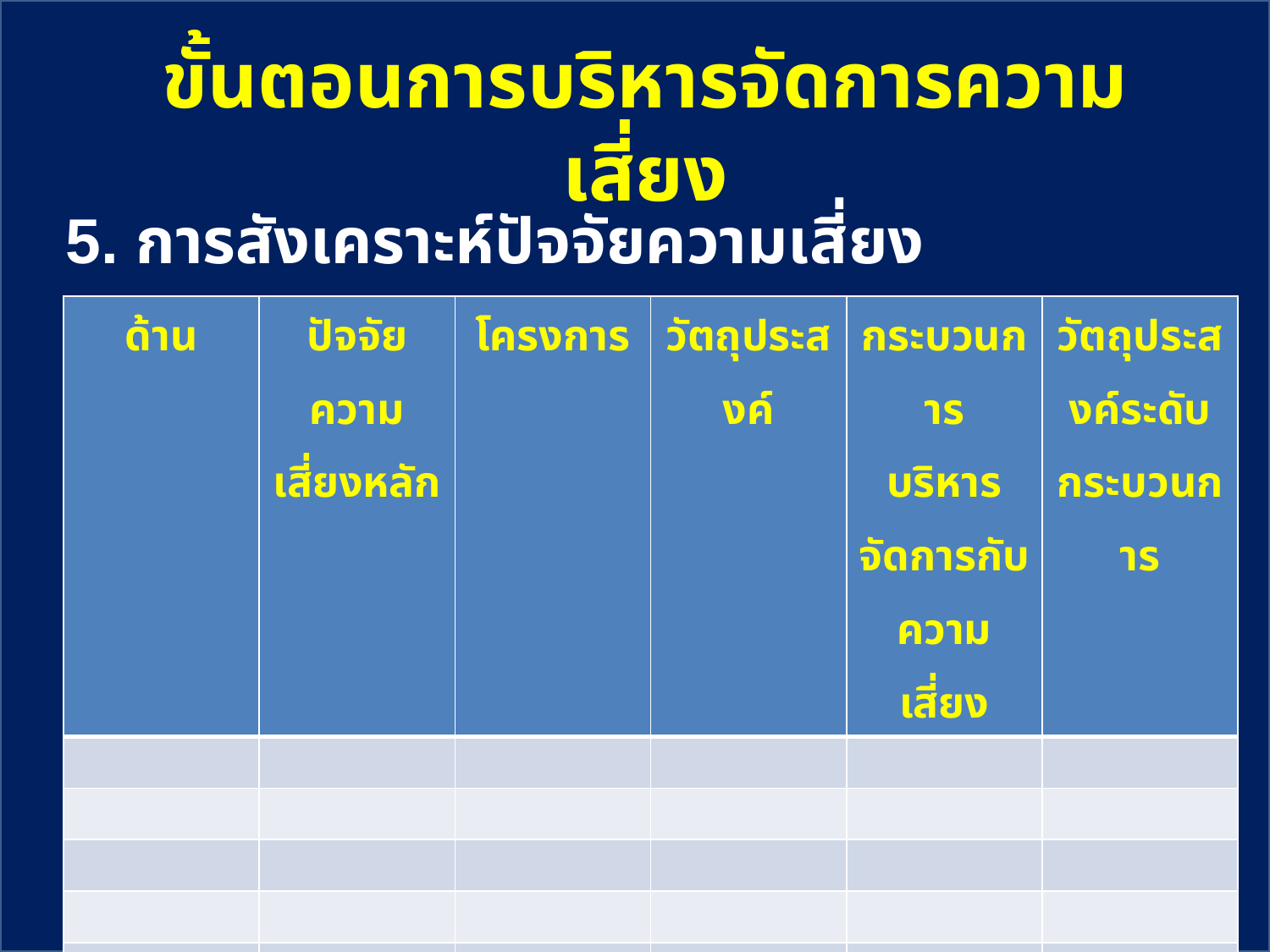

# ขั้นตอนการบริหารจัดการความเสี่ยง
5. การสังเคราะห์ปัจจัยความเสี่ยง
| ด้าน | ปัจจัยความเสี่ยงหลัก | โครงการ | วัตถุประสงค์ | กระบวนการ บริหารจัดการกับความเสี่ยง | วัตถุประสงค์ระดับกระบวนการ |
| --- | --- | --- | --- | --- | --- |
|  |  |  |  |  |  |
|  |  |  |  |  |  |
|  |  |  |  |  |  |
|  |  |  |  |  |  |
|  |  |  |  |  |  |
|  |  |  |  |  |  |
|  |  |  |  |  |  |